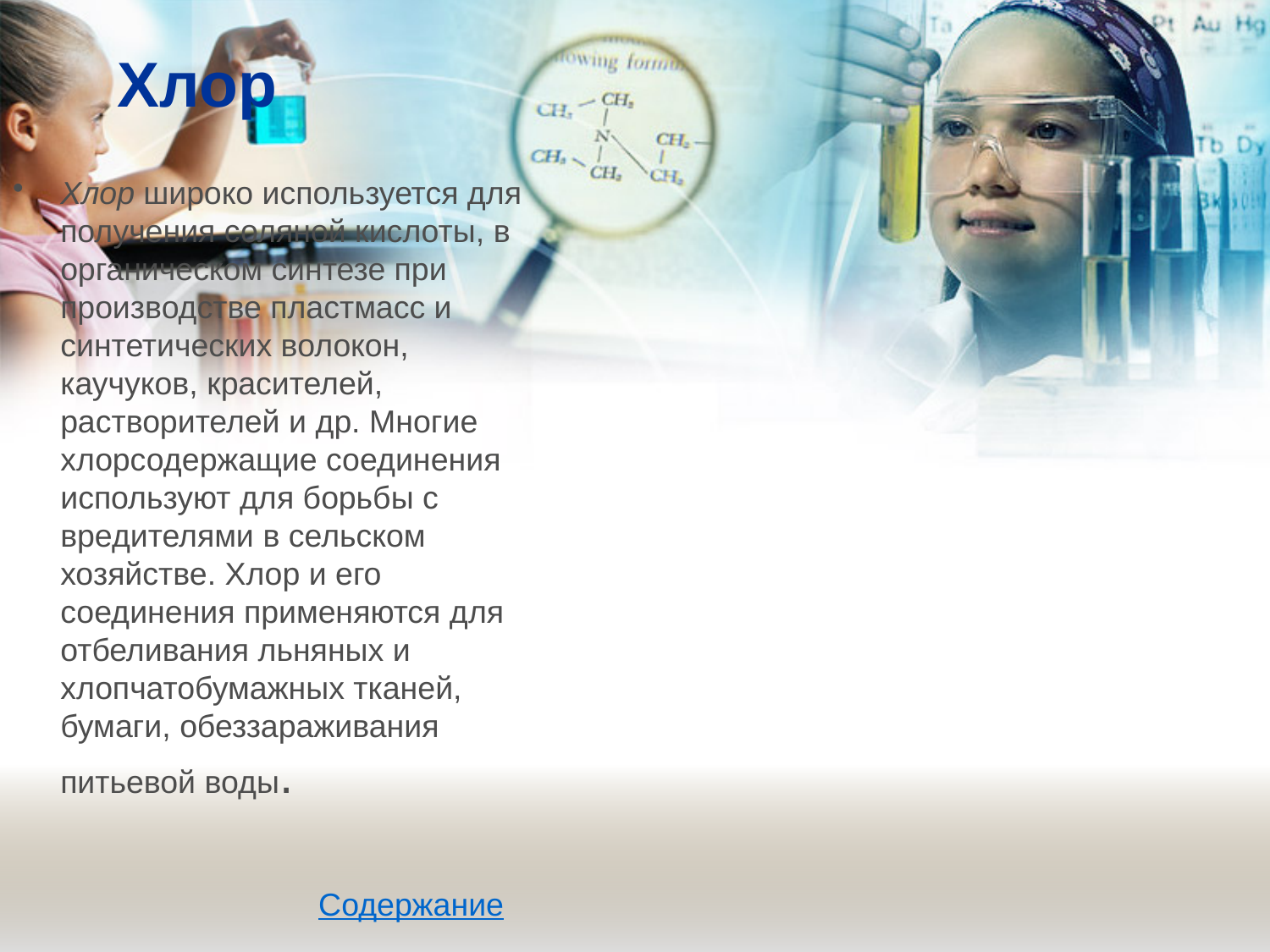

# Хлор
Хлор широко используется для получения соляной кислоты, в органическом синтезе при производстве пластмасс и синтетических волокон, каучуков, красителей, растворителей и др. Многие хлорсодержащие соединения используют для борьбы с вредителями в сельском хозяйстве. Хлор и его соединения применяются для отбеливания льняных и хлопчатобумажных тканей, бумаги, обеззараживания питьевой воды.
Содержание